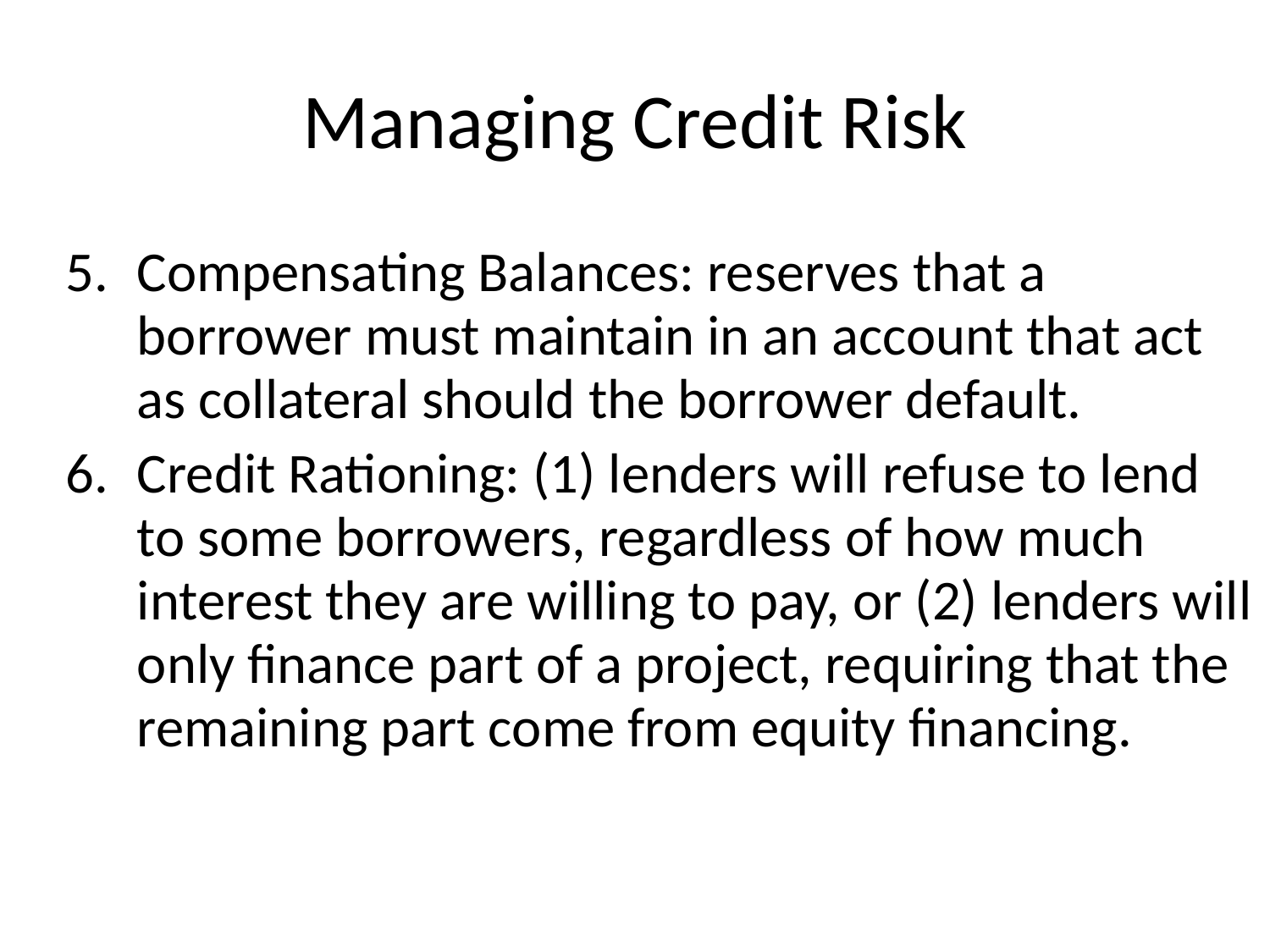

# Managing Credit Risk
Compensating Balances: reserves that a borrower must maintain in an account that act as collateral should the borrower default.
Credit Rationing: (1) lenders will refuse to lend to some borrowers, regardless of how much interest they are willing to pay, or (2) lenders will only finance part of a project, requiring that the remaining part come from equity financing.